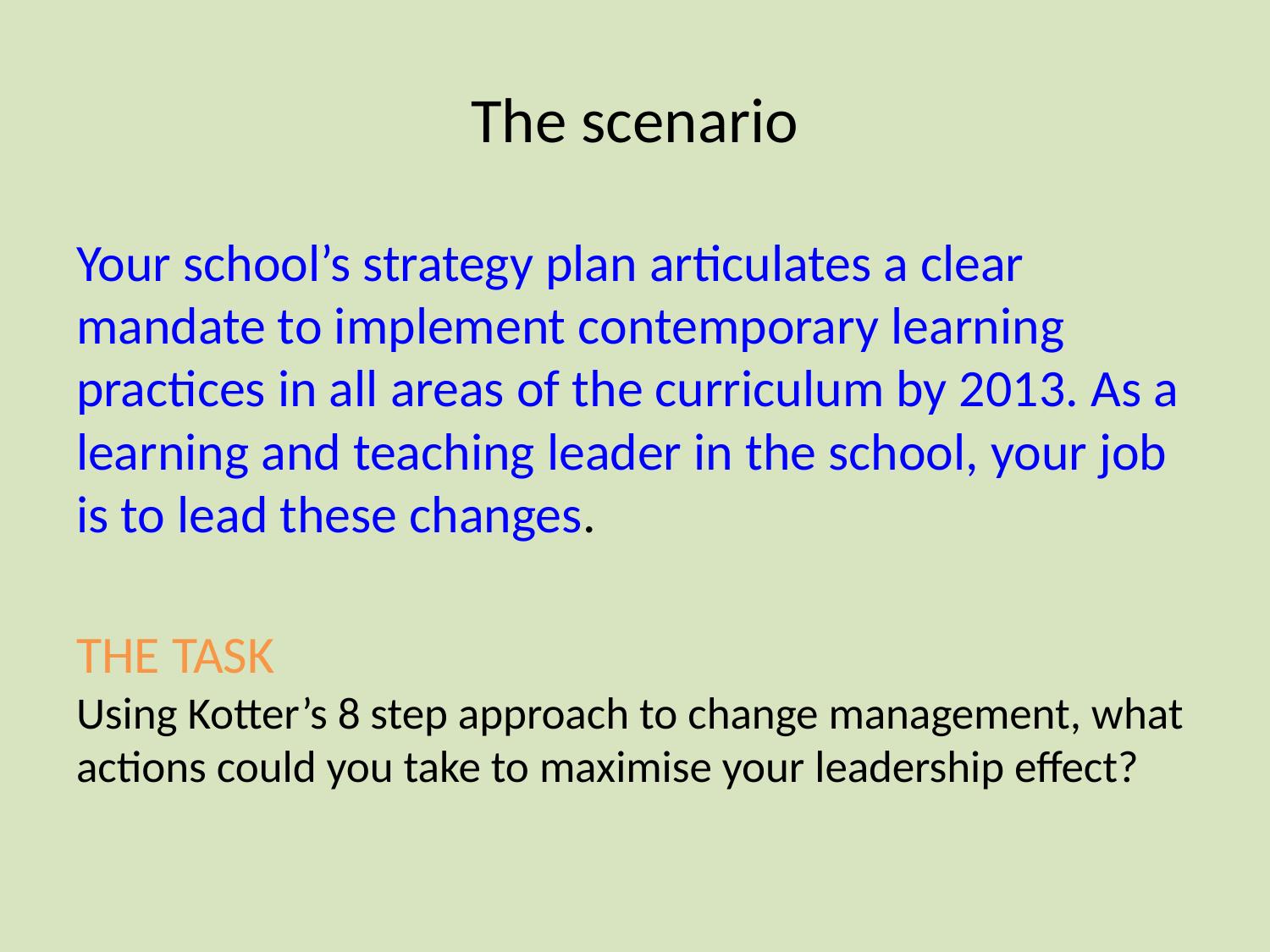

# The scenario
Your school’s strategy plan articulates a clear mandate to implement contemporary learning practices in all areas of the curriculum by 2013. As a learning and teaching leader in the school, your job is to lead these changes.

THE TASK
Using Kotter’s 8 step approach to change management, what actions could you take to maximise your leadership effect?